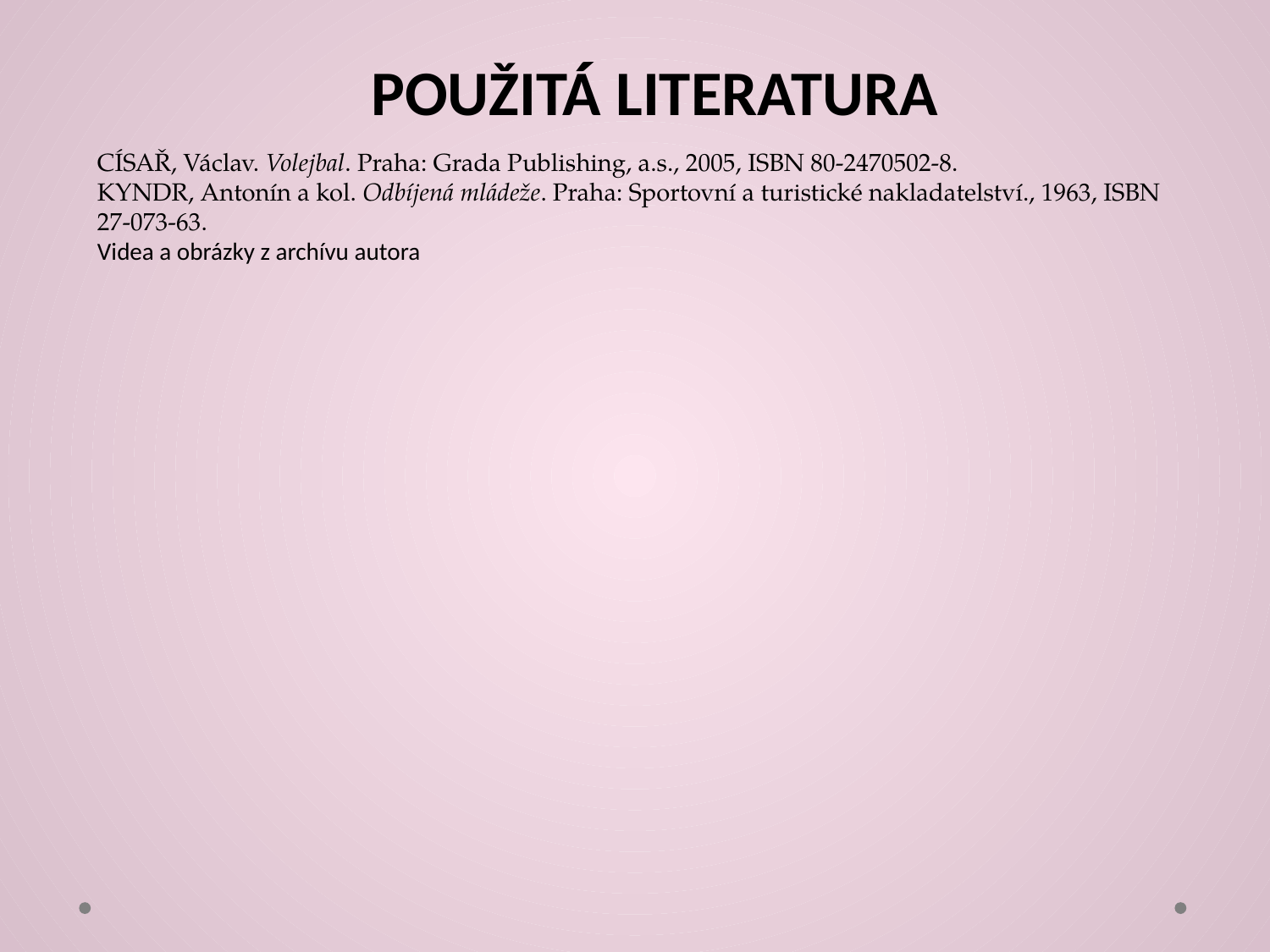

POUŽITÁ LITERATURA
CÍSAŘ, Václav. Volejbal. Praha: Grada Publishing, a.s., 2005, ISBN 80-2470502-8.
KYNDR, Antonín a kol. Odbíjená mládeže. Praha: Sportovní a turistické nakladatelství., 1963, ISBN 27-073-63.
Videa a obrázky z archívu autora